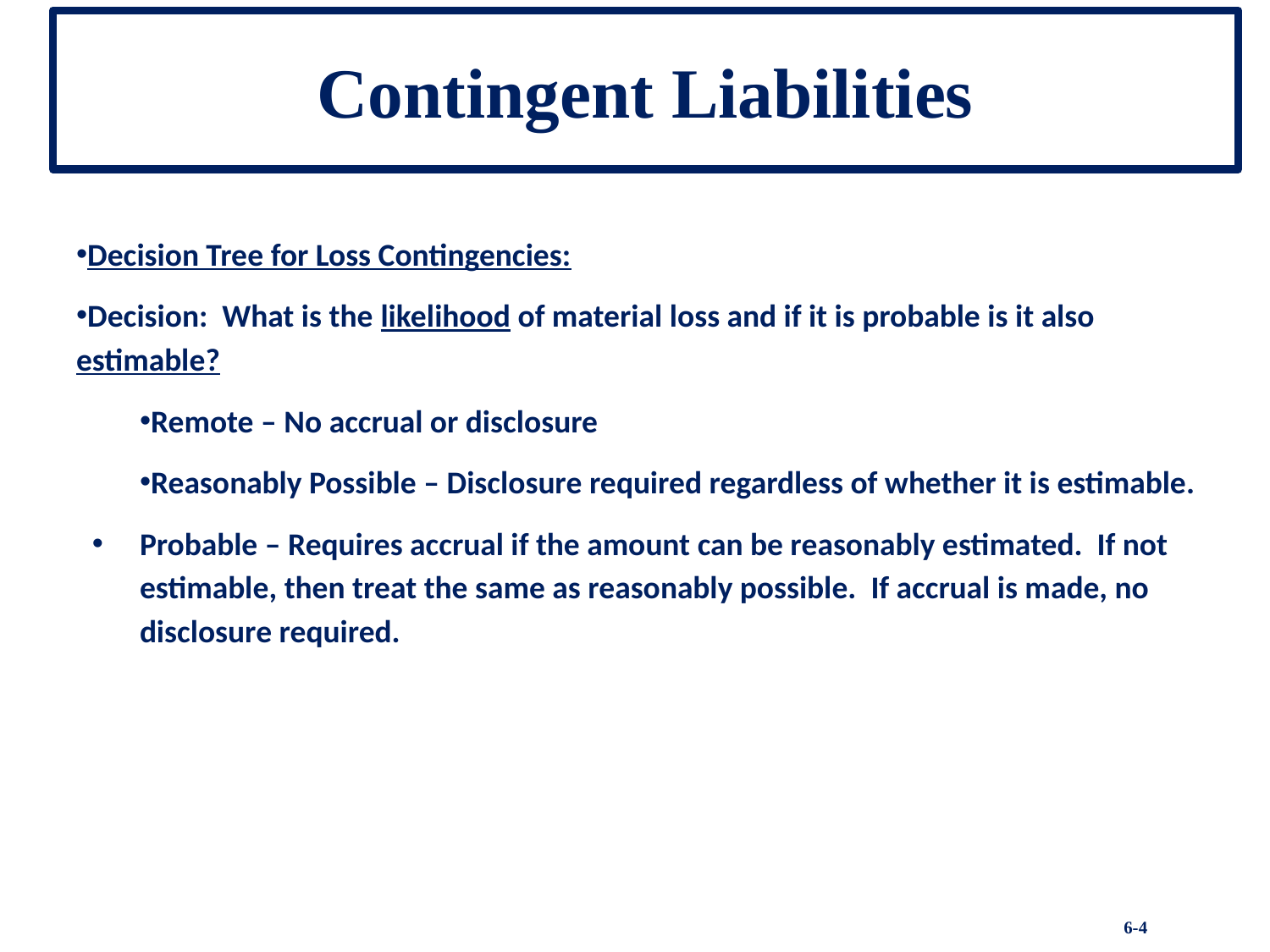

# Contingent Liabilities
Decision Tree for Loss Contingencies:
Decision:  What is the likelihood of material loss and if it is probable is it also estimable?
Remote – No accrual or disclosure
Reasonably Possible – Disclosure required regardless of whether it is estimable.
Probable – Requires accrual if the amount can be reasonably estimated.  If not estimable, then treat the same as reasonably possible.  If accrual is made, no disclosure required.

6-4